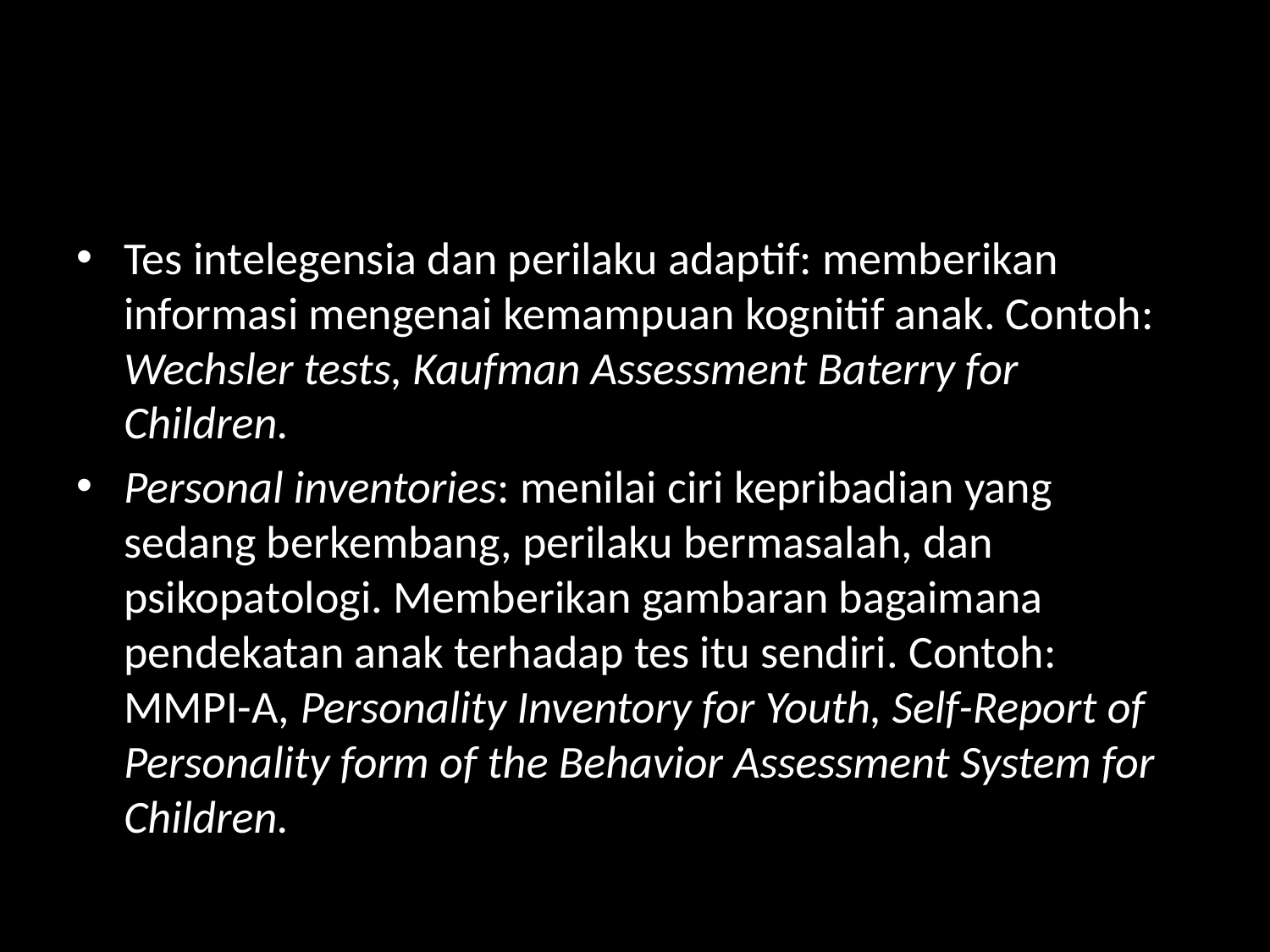

#
Tes intelegensia dan perilaku adaptif: memberikan informasi mengenai kemampuan kognitif anak. Contoh: Wechsler tests, Kaufman Assessment Baterry for Children.
Personal inventories: menilai ciri kepribadian yang sedang berkembang, perilaku bermasalah, dan psikopatologi. Memberikan gambaran bagaimana pendekatan anak terhadap tes itu sendiri. Contoh: MMPI-A, Personality Inventory for Youth, Self-Report of Personality form of the Behavior Assessment System for Children.